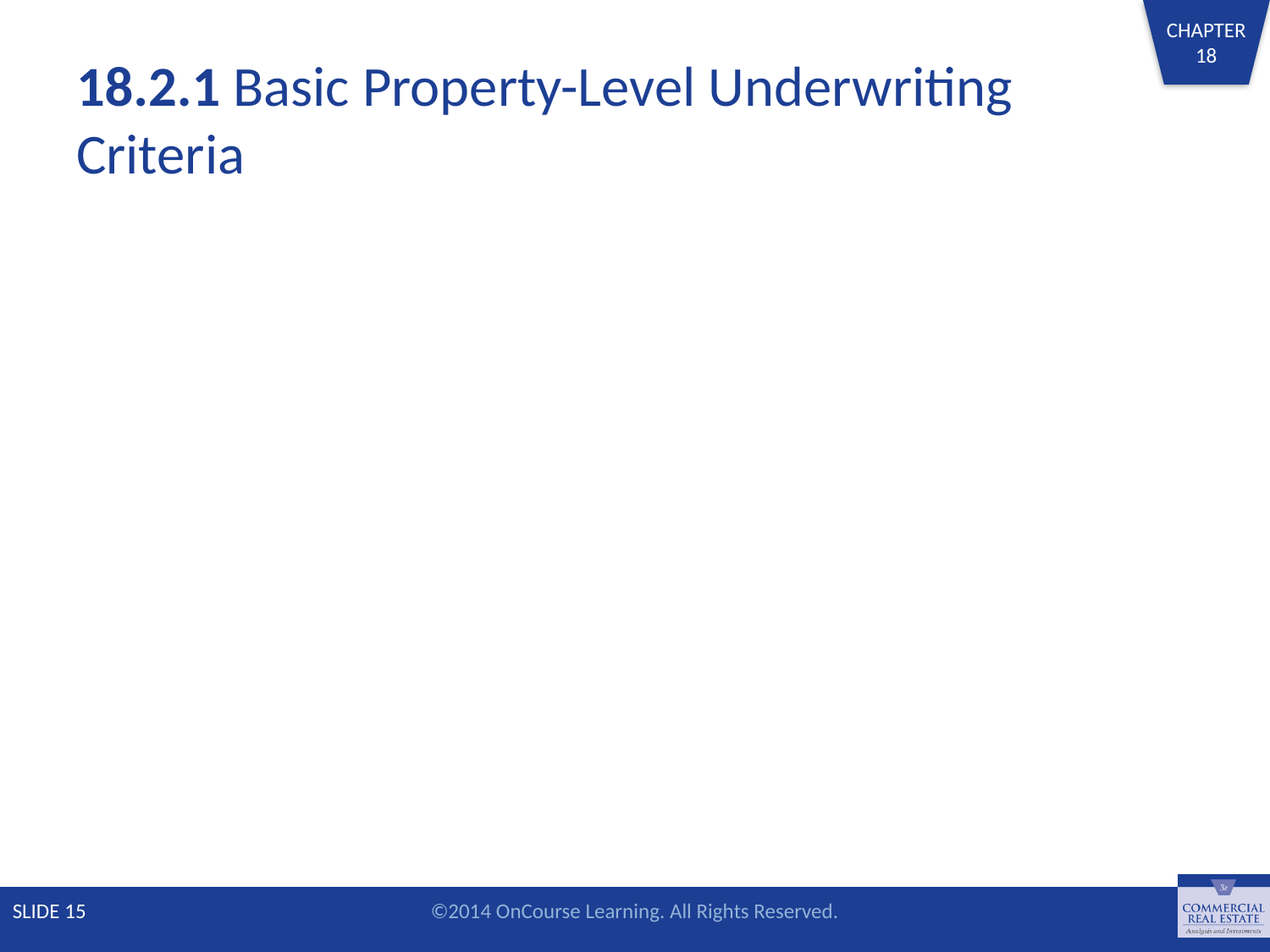

# 18.2.1 Basic Property-Level Underwriting Criteria

SLIDE 15